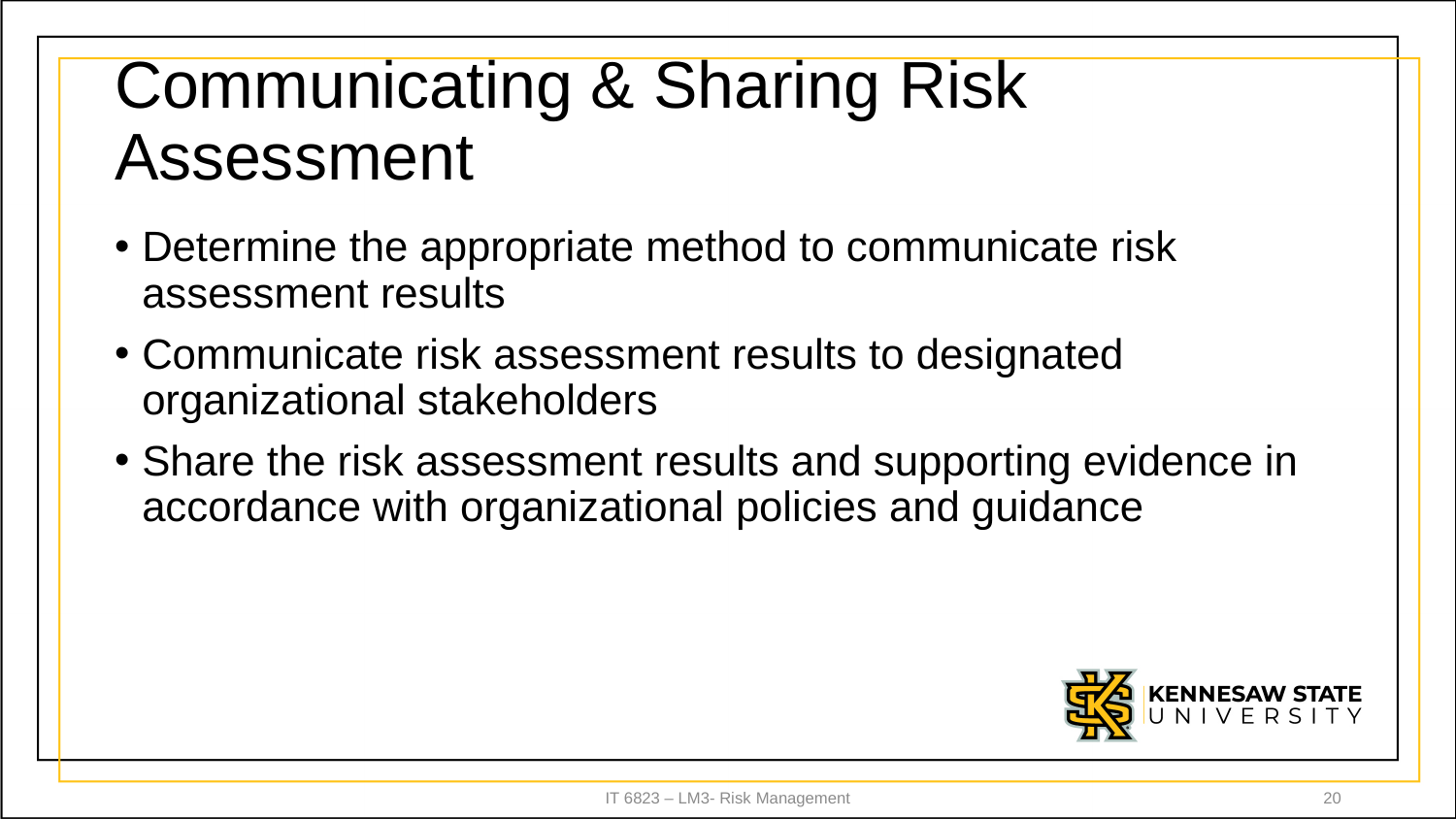

# Communicating & Sharing Risk Assessment
Determine the appropriate method to communicate risk assessment results
Communicate risk assessment results to designated organizational stakeholders
Share the risk assessment results and supporting evidence in accordance with organizational policies and guidance
IT 6823 – LM3- Risk Management
20